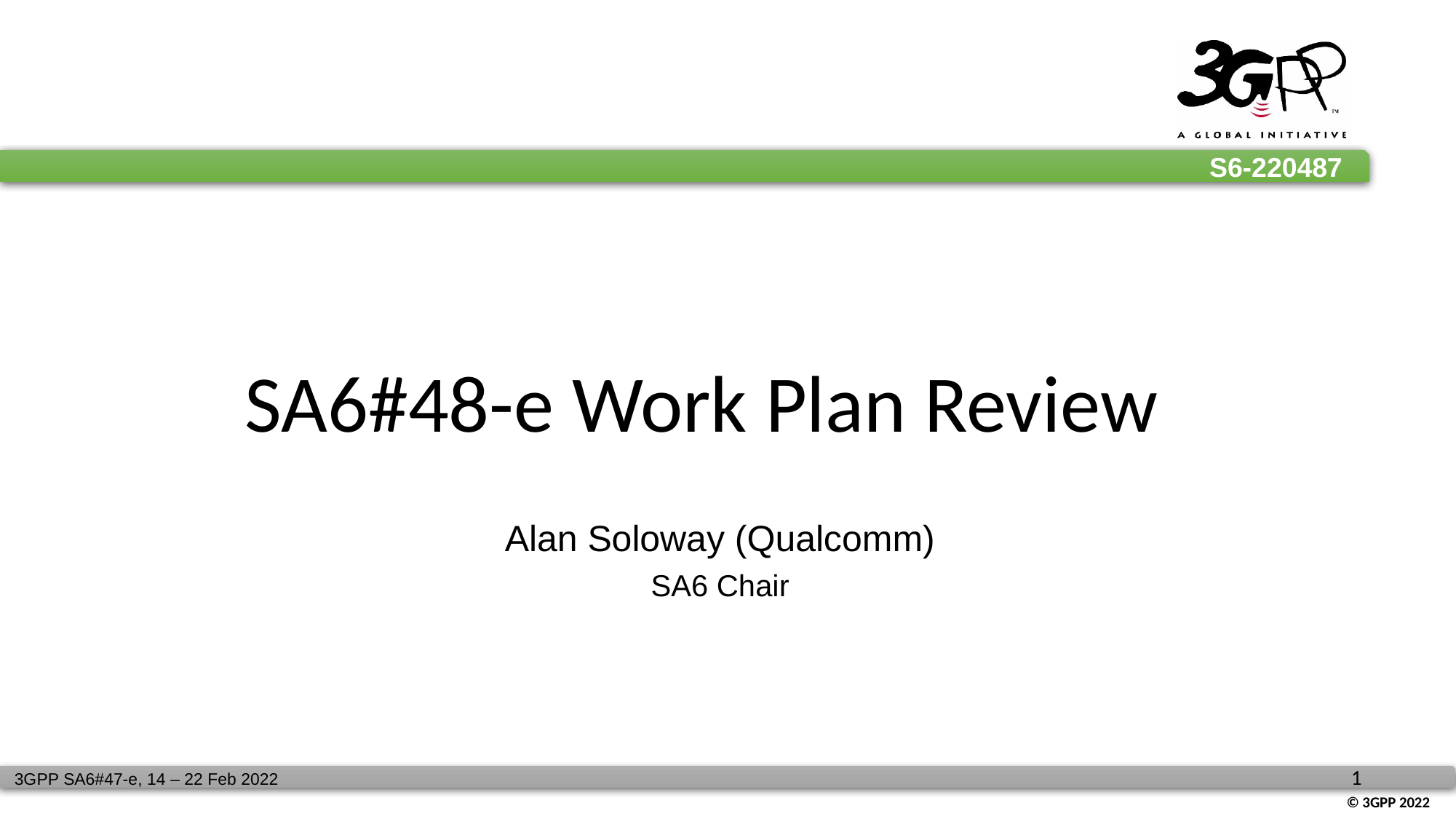

# SA6#48-e Work Plan Review
Alan Soloway (Qualcomm)
SA6 Chair